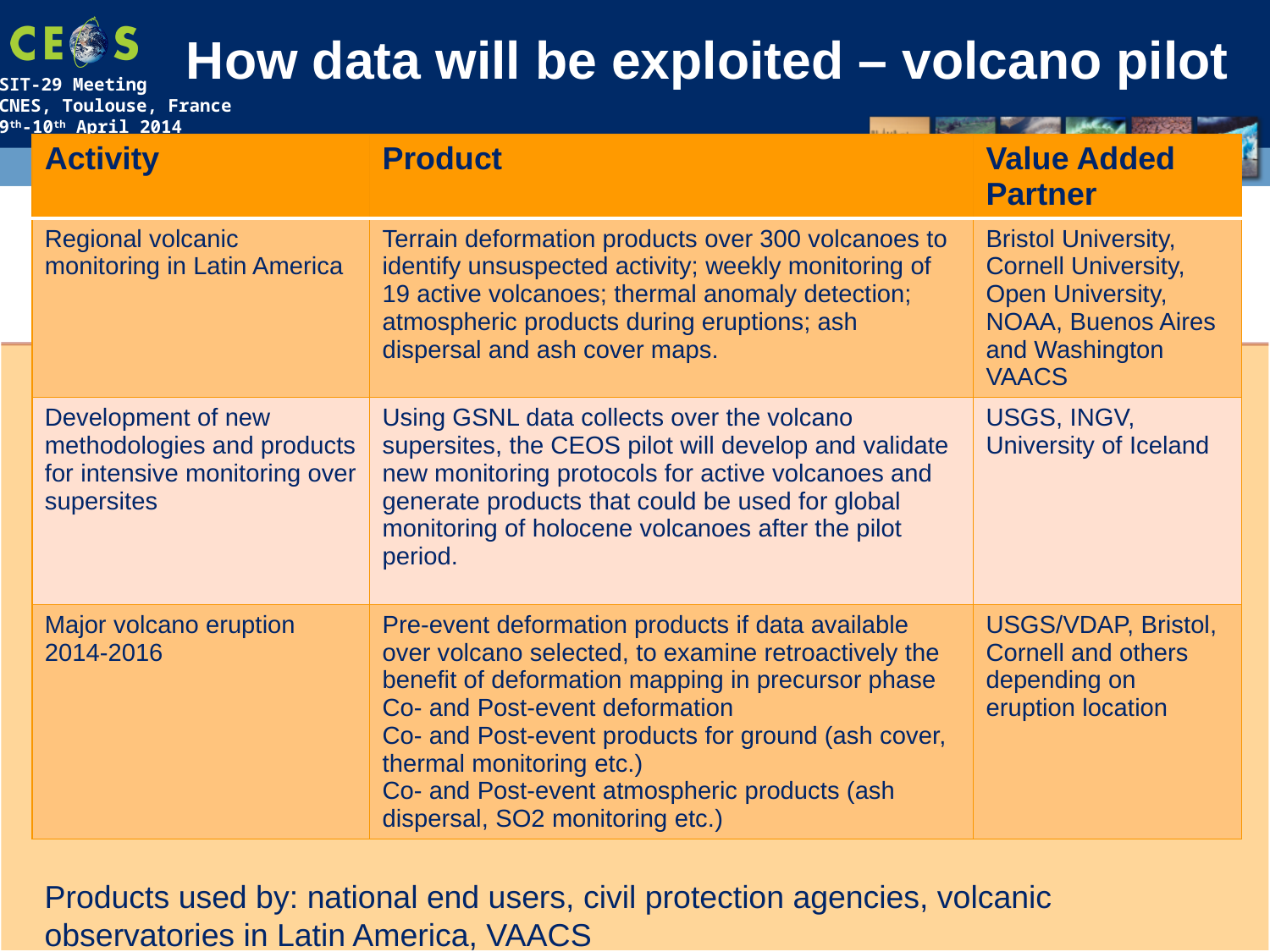

How data will be exploited – volcano pilot

| Activity | Product | Value Added Partner |
| --- | --- | --- |
| Regional volcanic monitoring in Latin America | Terrain deformation products over 300 volcanoes to identify unsuspected activity; weekly monitoring of 19 active volcanoes; thermal anomaly detection; atmospheric products during eruptions; ash dispersal and ash cover maps. | Bristol University, Cornell University, Open University, NOAA, Buenos Aires and Washington VAACS |
| Development of new methodologies and products for intensive monitoring over supersites | Using GSNL data collects over the volcano supersites, the CEOS pilot will develop and validate new monitoring protocols for active volcanoes and generate products that could be used for global monitoring of holocene volcanoes after the pilot period. | USGS, INGV, University of Iceland |
| Major volcano eruption 2014-2016 | Pre-event deformation products if data available over volcano selected, to examine retroactively the benefit of deformation mapping in precursor phase Co- and Post-event deformation Co- and Post-event products for ground (ash cover, thermal monitoring etc.) Co- and Post-event atmospheric products (ash dispersal, SO2 monitoring etc.) | USGS/VDAP, Bristol, Cornell and others depending on eruption location |
Products used by: national end users, civil protection agencies, volcanic observatories in Latin America, VAACS